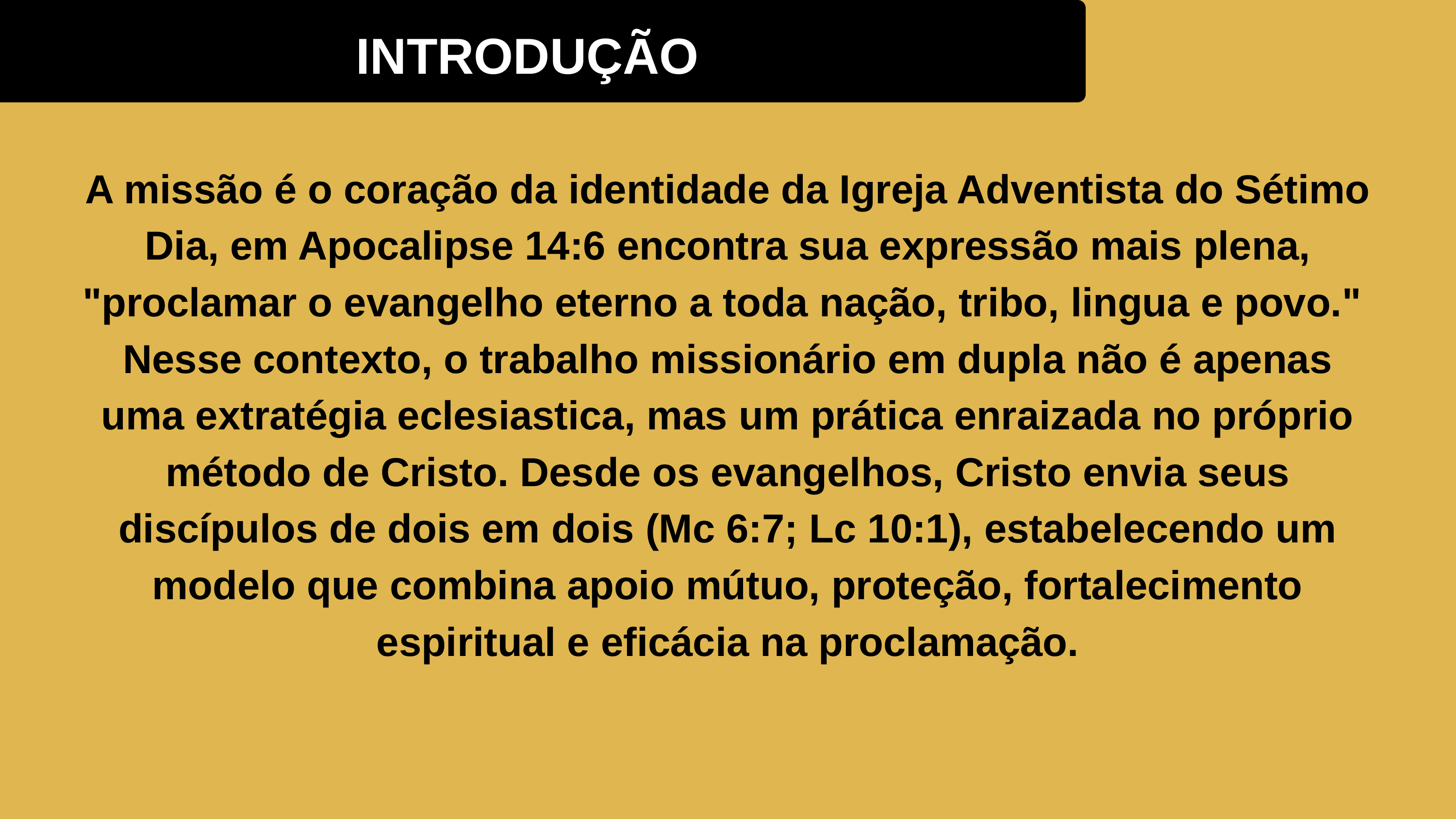

INTRODUÇÃO
A missão é o coração da identidade da Igreja Adventista do Sétimo Dia, em Apocalipse 14:6 encontra sua expressão mais plena, "proclamar o evangelho eterno a toda nação, tribo, lingua e povo."  Nesse contexto, o trabalho missionário em dupla não é apenas uma extratégia eclesiastica, mas um prática enraizada no próprio método de Cristo. Desde os evangelhos, Cristo envia seus discípulos de dois em dois (Mc 6:7; Lc 10:1), estabelecendo um modelo que combina apoio mútuo, proteção, fortalecimento espiritual e eficácia na proclamação.